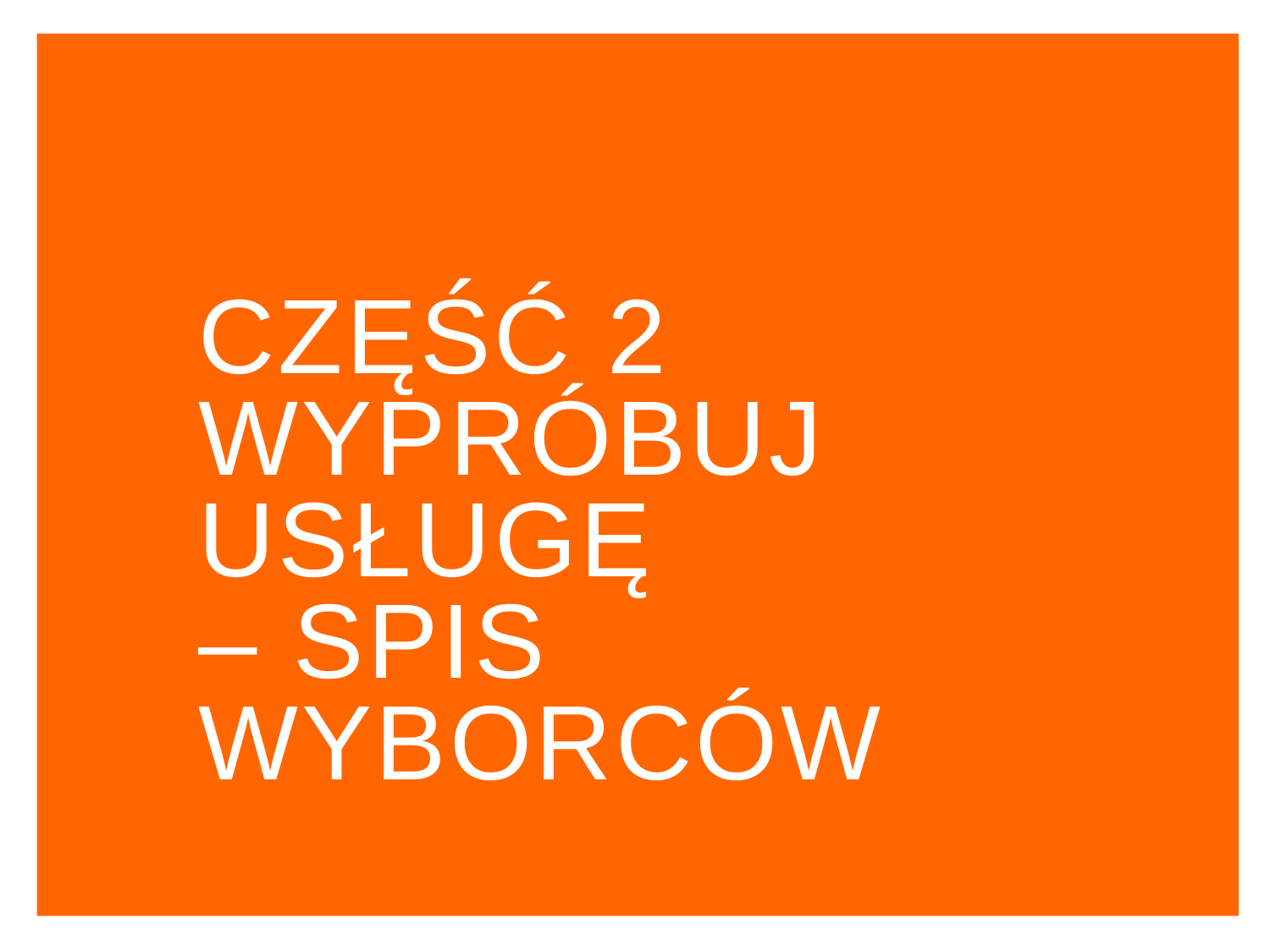

# Część 2 Wypróbuj usługę – spis wyborców